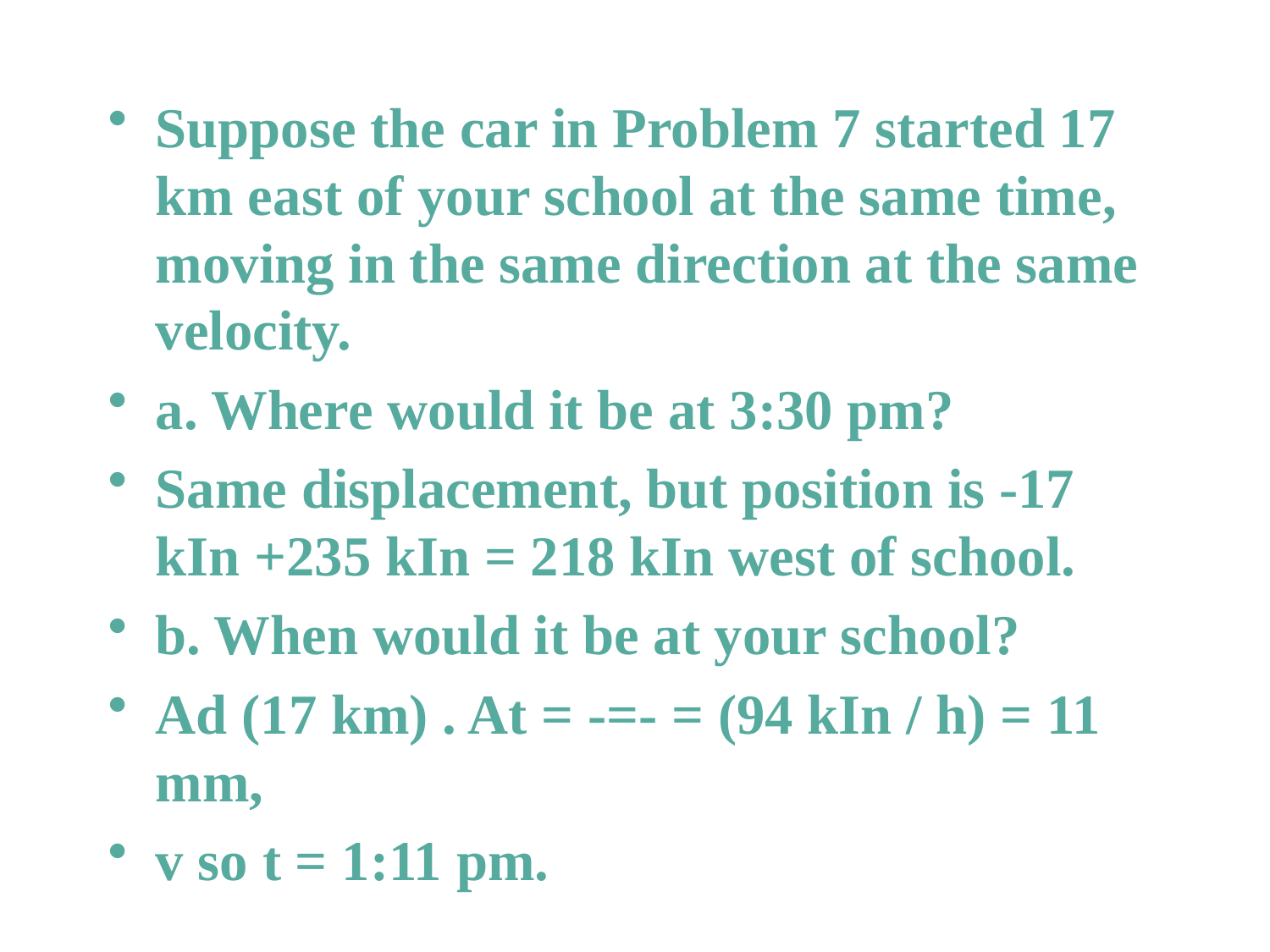

#
Suppose the car in Problem 7 started 17 km east of your school at the same time, moving in the same direction at the same velocity.
a. Where would it be at 3:30 pm?
Same displacement, but position is -17 kIn +235 kIn = 218 kIn west of school.
b. When would it be at your school?
Ad (17 km) . At = -=- = (94 kIn / h) = 11 mm,
v so t = 1:11 pm.